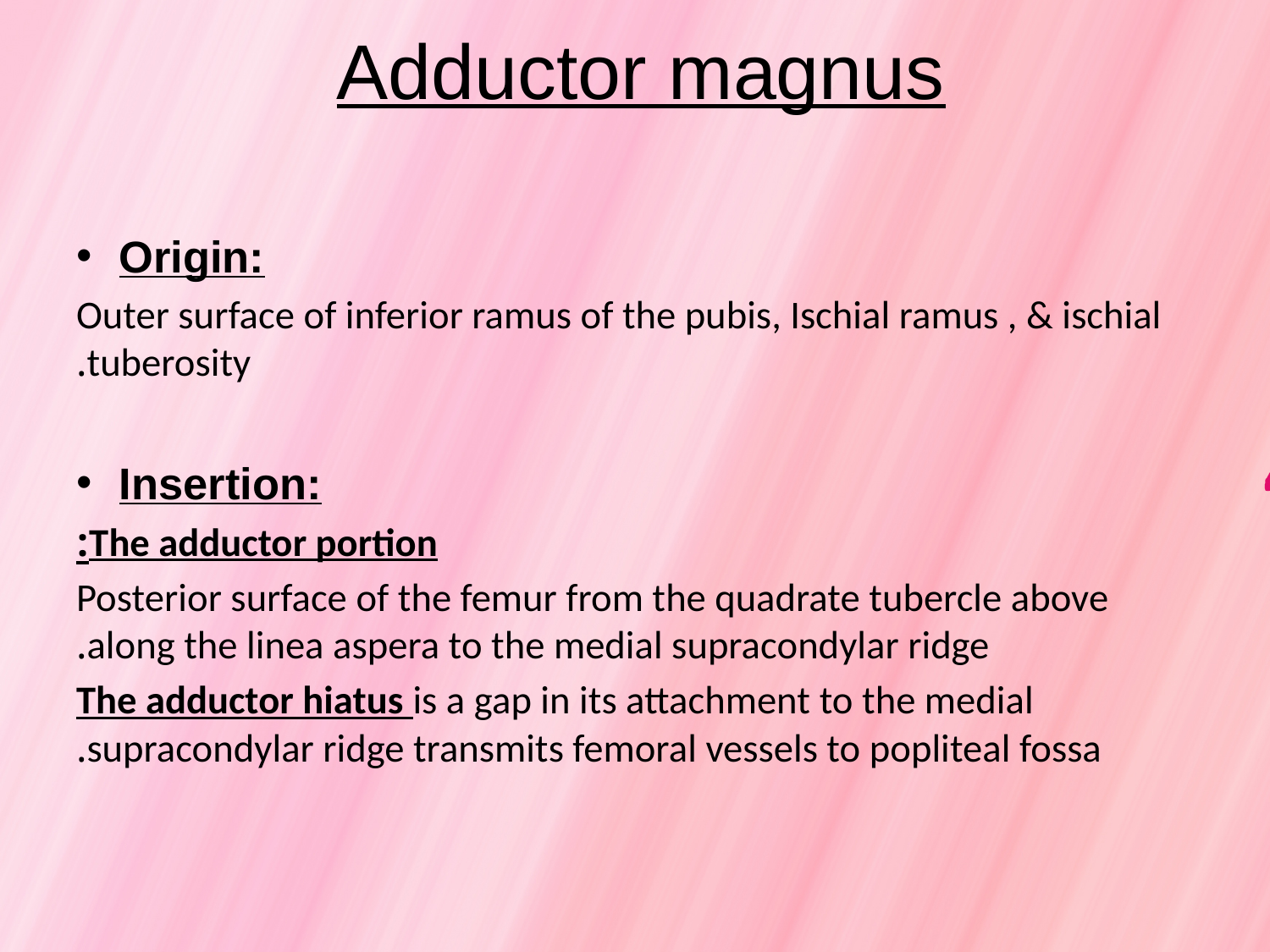

# Adductor magnus
Origin:
  Outer surface of inferior ramus of the pubis, Ischial ramus , & ischial tuberosity.

Insertion:
 The adductor portion:
    Posterior surface of the femur from the quadrate tubercle above along the linea aspera to the medial supracondylar ridge.
 The adductor hiatus is a gap in its attachment to the medial supracondylar ridge transmits femoral vessels to popliteal fossa.